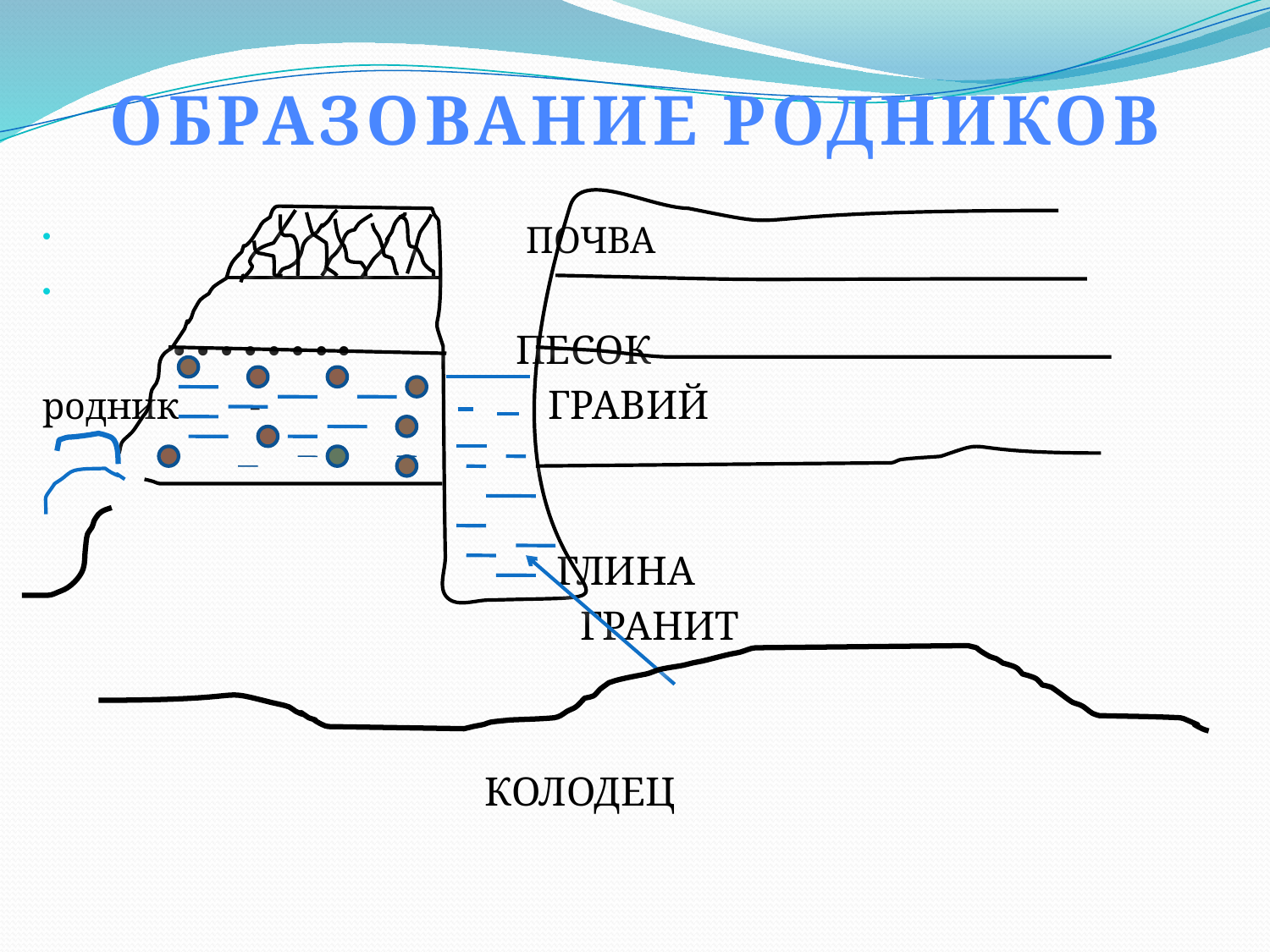

# ОБРАЗОВАНИЕ РОДНИКОВ

                                                                                                                                                                   ПОЧВА

               • • • • • • • •                   ПЕСОК
родник        -                                 ГРАВИЙ

                                                                                                                                                                                           ГЛИНА
                                                              ГРАНИТ

                                                   КОЛОДЕЦ